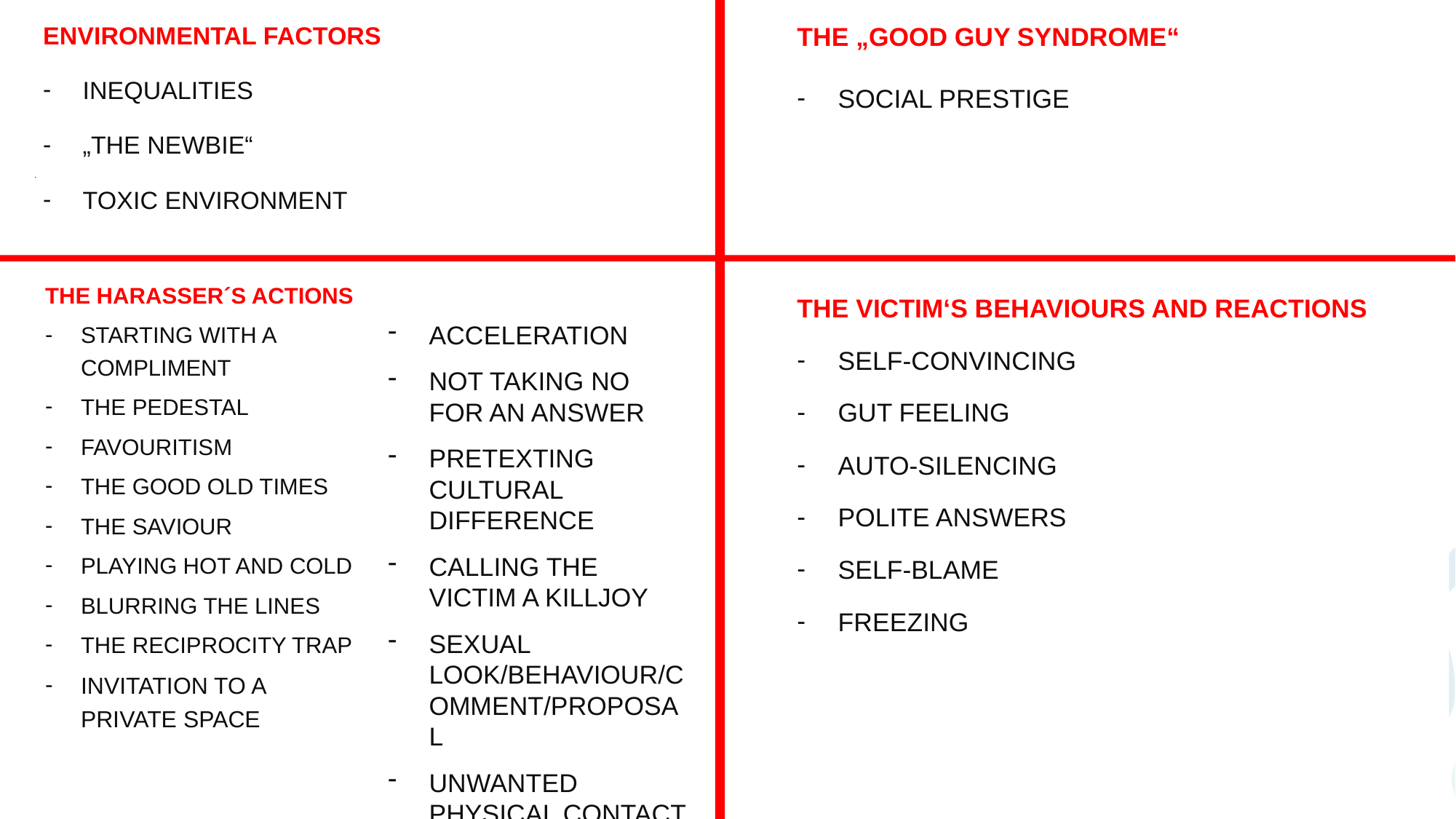

ENVIRONMENTAL FACTORS
INEQUALITIES
„THE NEWBIE“
TOXIC ENVIRONMENT

THE „GOOD GUY SYNDROME“
SOCIAL PRESTIGE

THE HARASSER´S ACTIONS
STARTING WITH A COMPLIMENT
THE PEDESTAL
FAVOURITISM
THE GOOD OLD TIMES
THE SAVIOUR
PLAYING HOT AND COLD
BLURRING THE LINES
THE RECIPROCITY TRAP
INVITATION TO A PRIVATE SPACE

THE VICTIM‘S BEHAVIOURS AND REACTIONS
SELF-CONVINCING
GUT FEELING
AUTO-SILENCING
POLITE ANSWERS
SELF-BLAME
FREEZING
ACCELERATION
NOT TAKING NO FOR AN ANSWER
PRETEXTING CULTURAL DIFFERENCE
CALLING THE VICTIM A KILLJOY
SEXUAL LOOK/BEHAVIOUR/COMMENT/PROPOSAL
UNWANTED PHYSICAL CONTACT

20